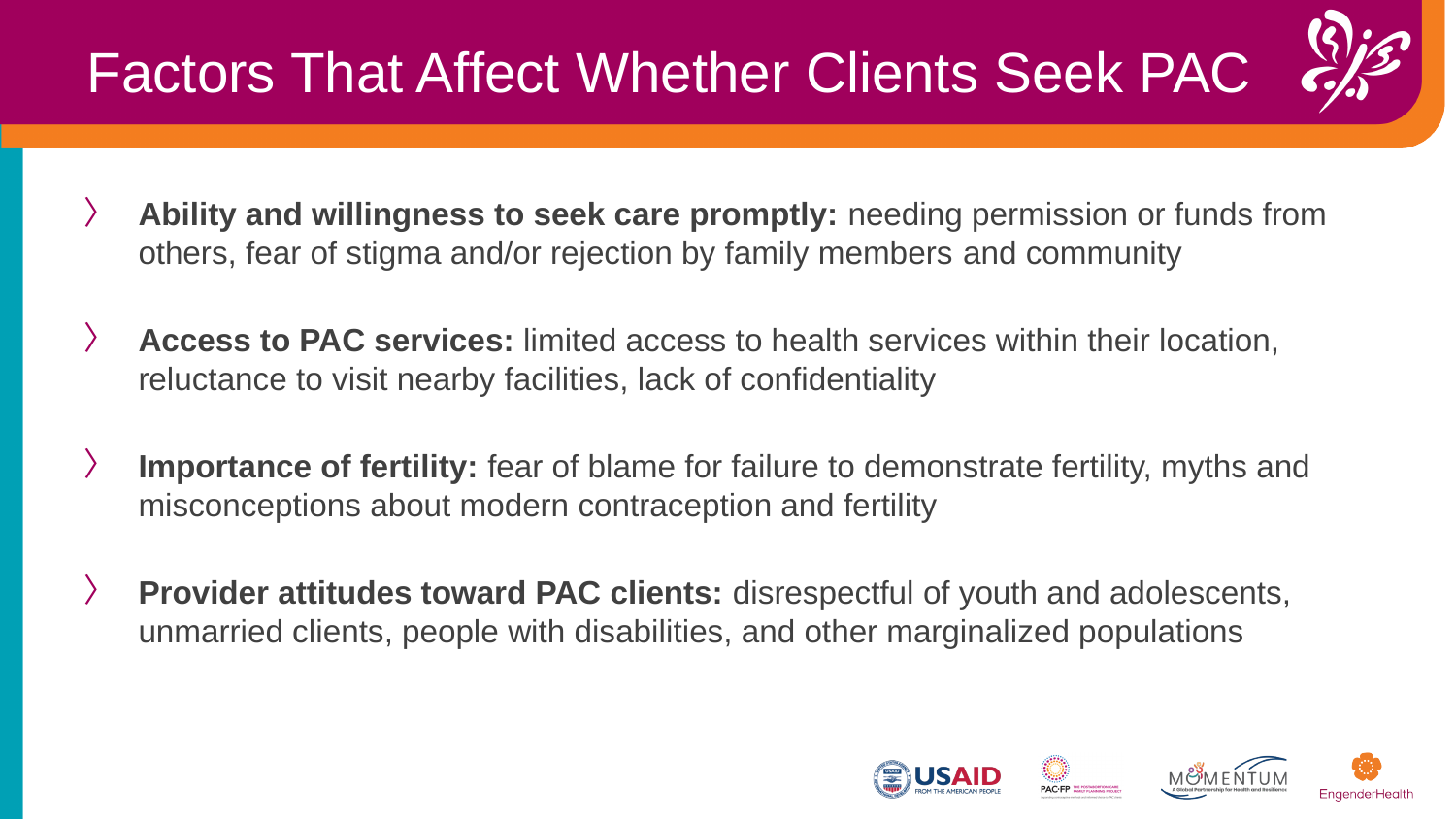

Factors That Affect Whether Clients Seek PAC
Ability and willingness to seek care promptly: needing permission or funds from others, fear of stigma and/or rejection by family members​ and community
​Access to PAC services: limited access to health services within their location, reluctance to visit nearby facilities, lack of confidentiality
Importance of fertility: fear of blame for failure to demonstrate fertility, myths and misconceptions about modern contraception and fertility
​Provider attitudes toward PAC clients: disrespectful of youth and adolescents, unmarried clients, people with disabilities, and other marginalized populations